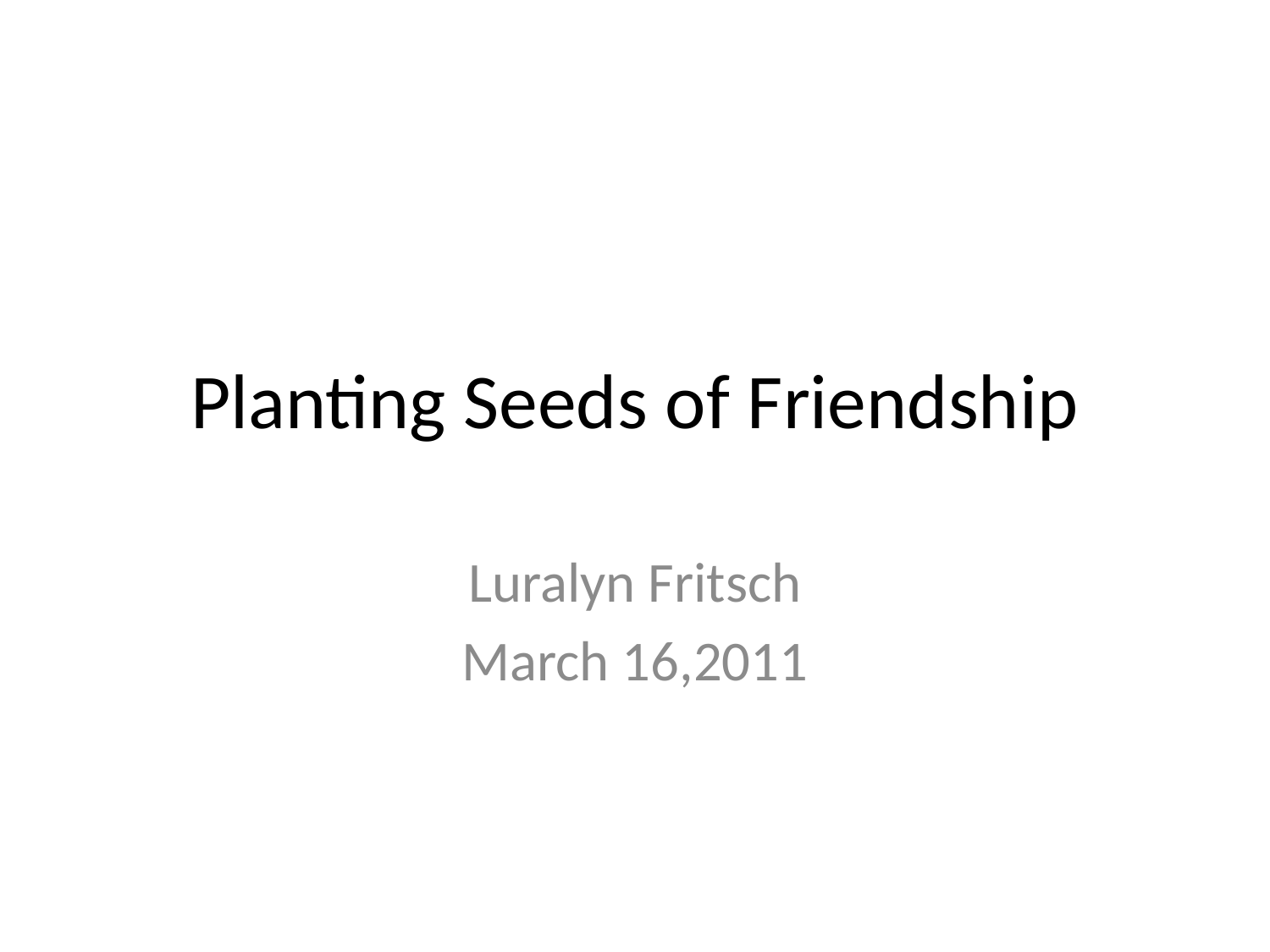

# Planting Seeds of Friendship
Luralyn Fritsch
March 16,2011